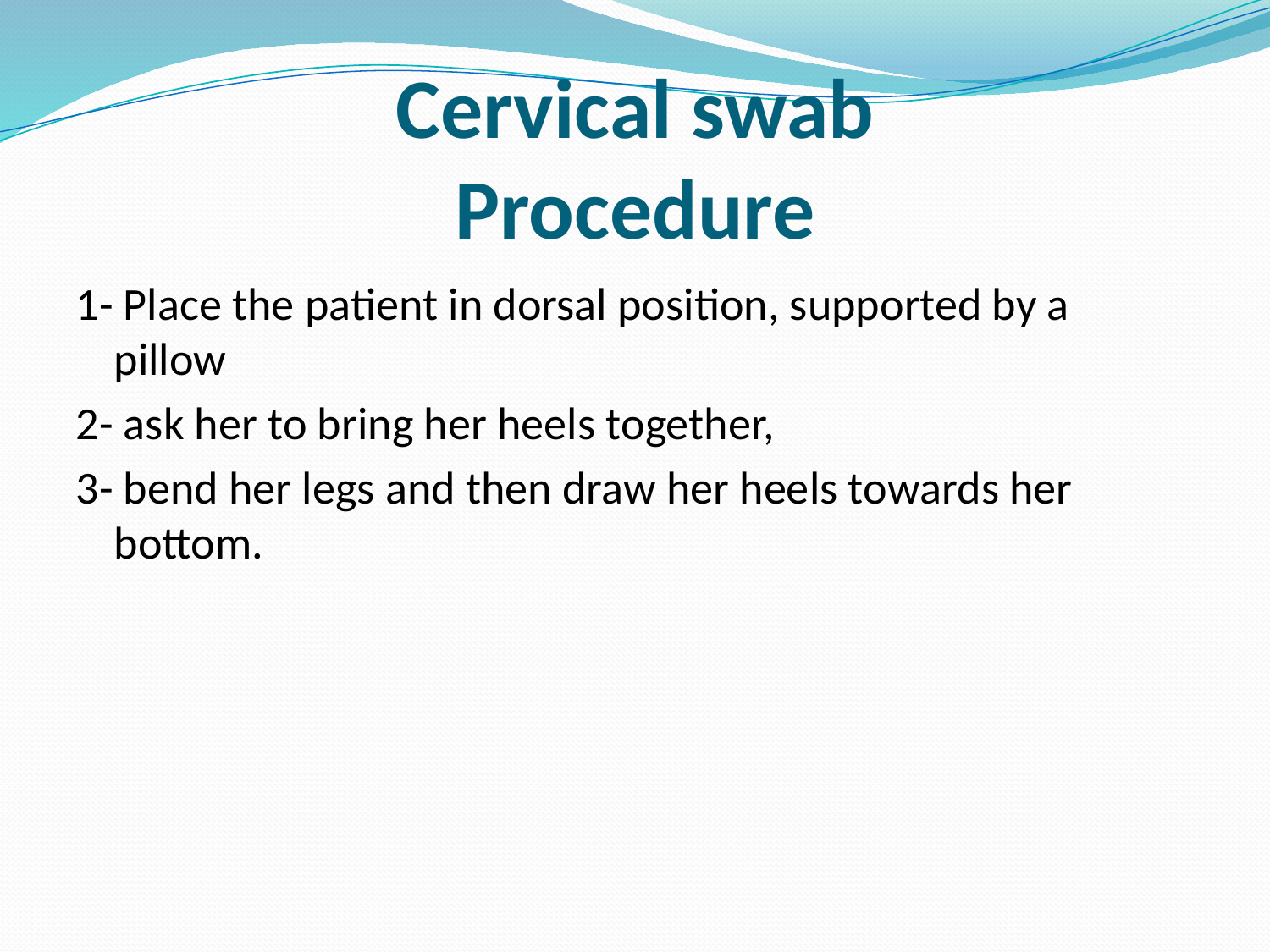

# Cervical swab Procedure
1- Place the patient in dorsal position, supported by a pillow
2- ask her to bring her heels together,
3- bend her legs and then draw her heels towards her bottom.